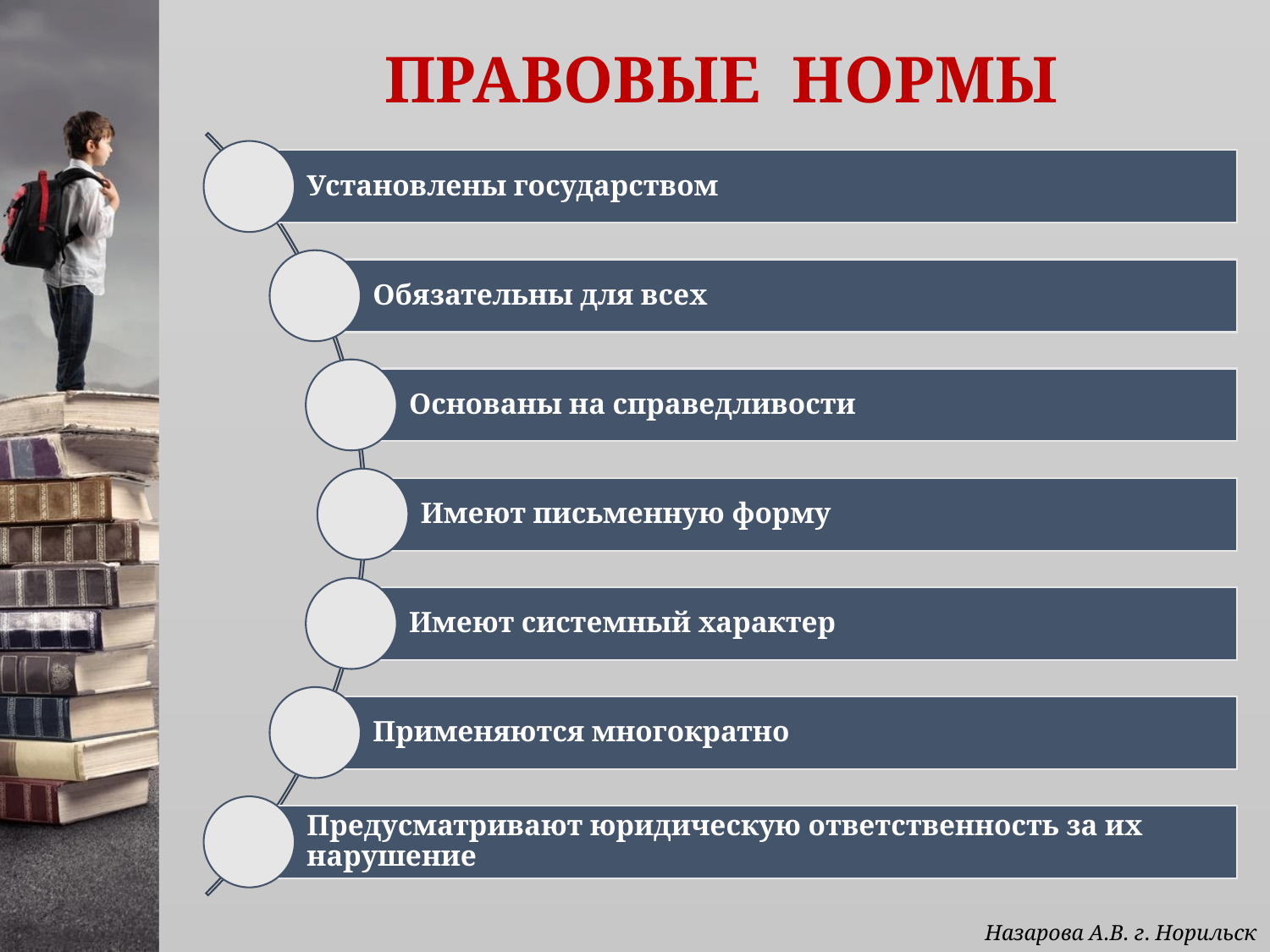

ПРАВОВЫЕ  НОРМЫ
Установлены государством
Обязательны для всех
Основаны на справедливости
Имеют письменную форму
Имеют системный характер
Применяются многократно
Предусматривают юридическую ответственность за их нарушение
Назарова А.В. г. Норильск